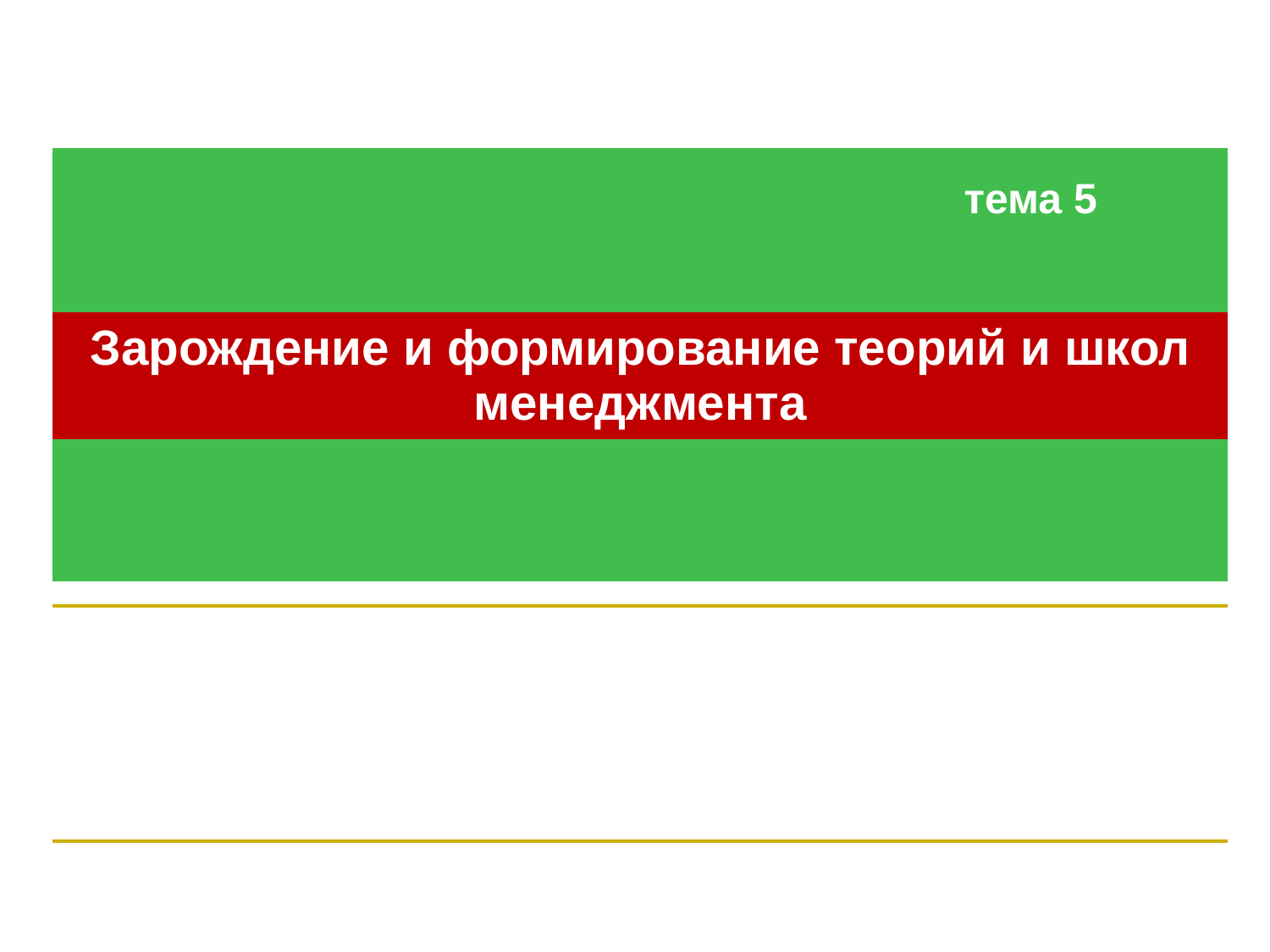

| тема 5 |
| --- |
| Зарождение и формирование теорий и школ менеджмента |
|  |
|  |
|  |
|  |